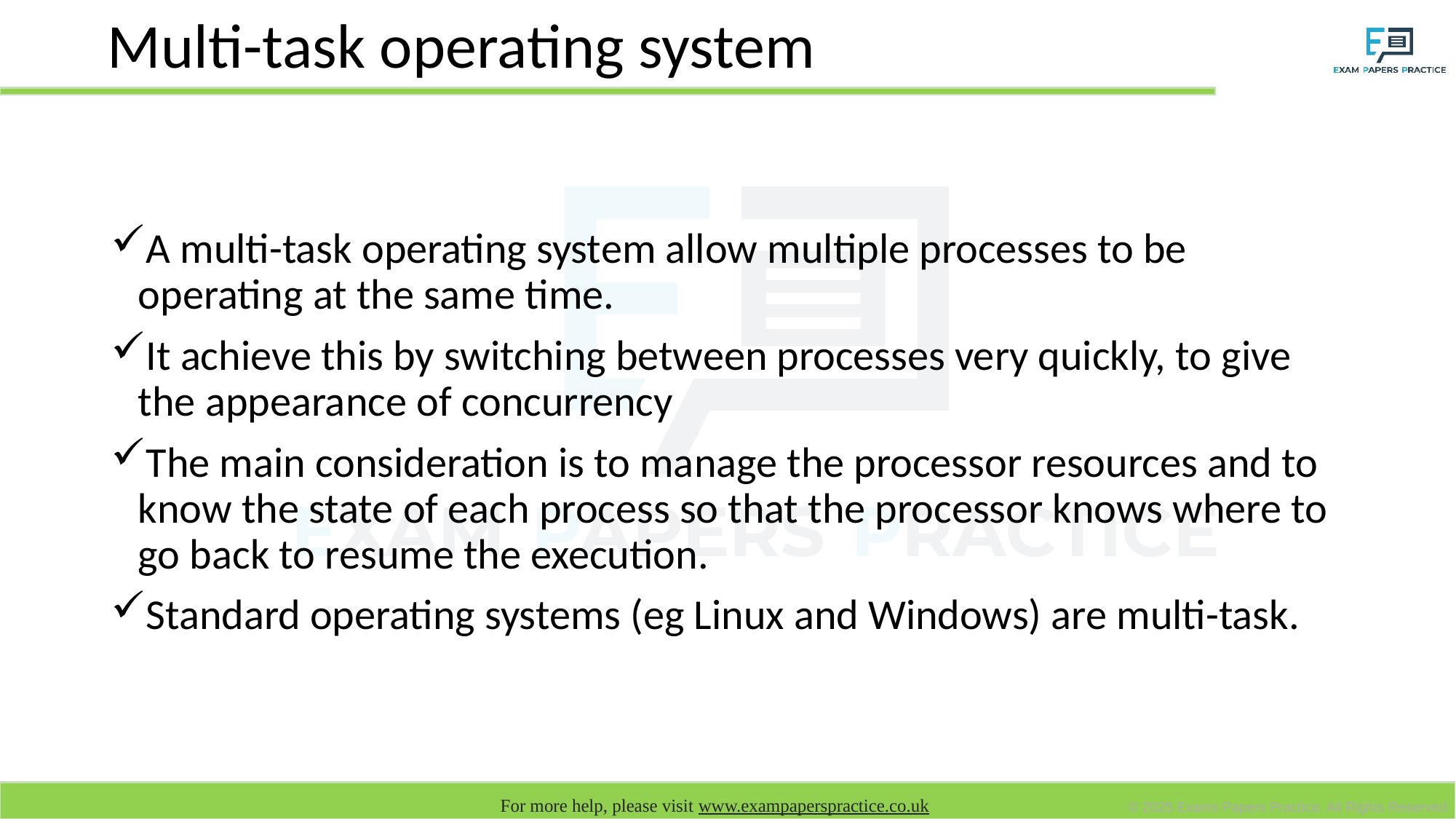

# Multi-task operating system
A multi-task operating system allow multiple processes to be operating at the same time.
It achieve this by switching between processes very quickly, to give the appearance of concurrency
The main consideration is to manage the processor resources and to know the state of each process so that the processor knows where to go back to resume the execution.
Standard operating systems (eg Linux and Windows) are multi-task.